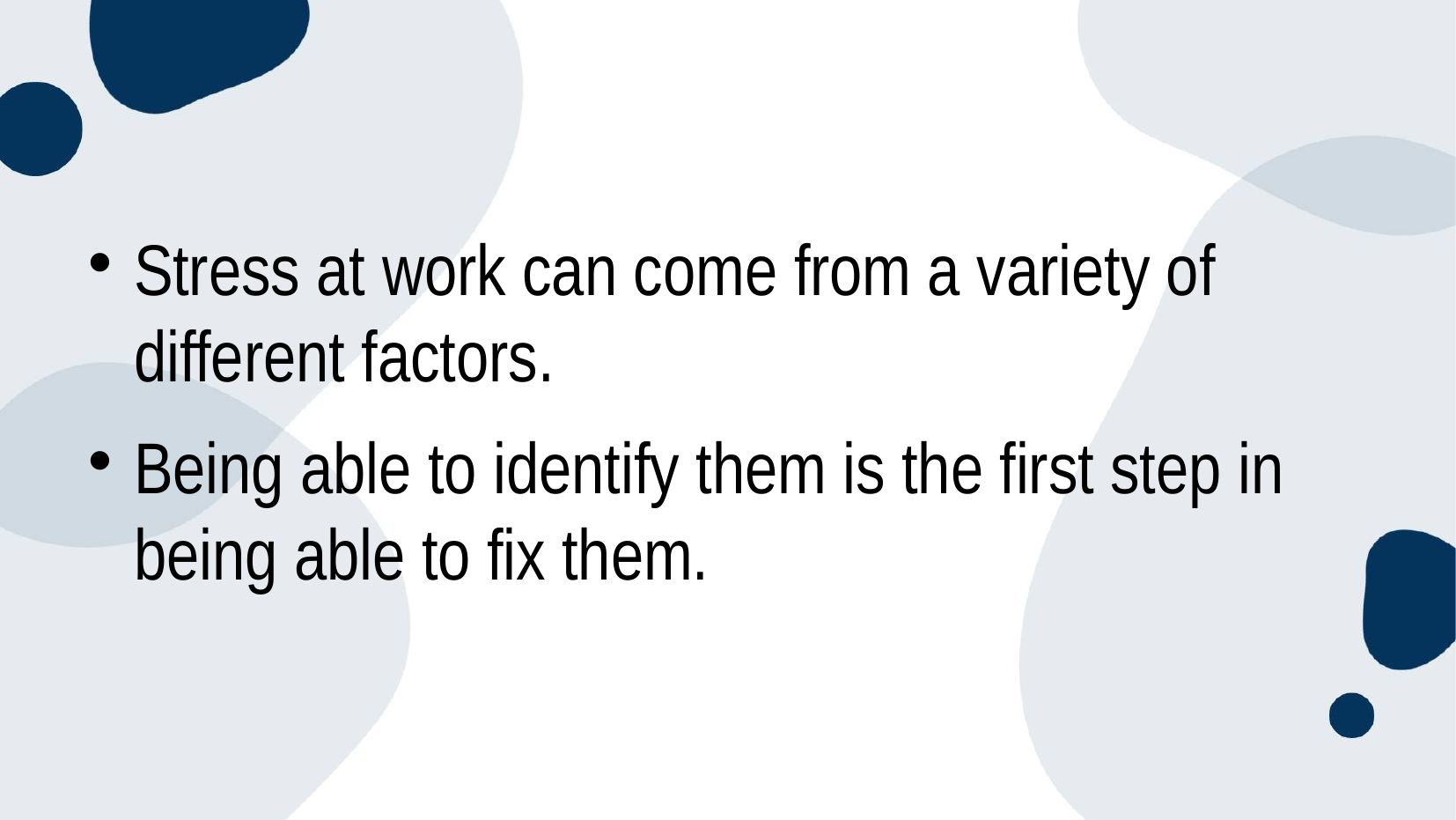

Stress at work can come from a variety of different factors.
Being able to identify them is the first step in being able to fix them.